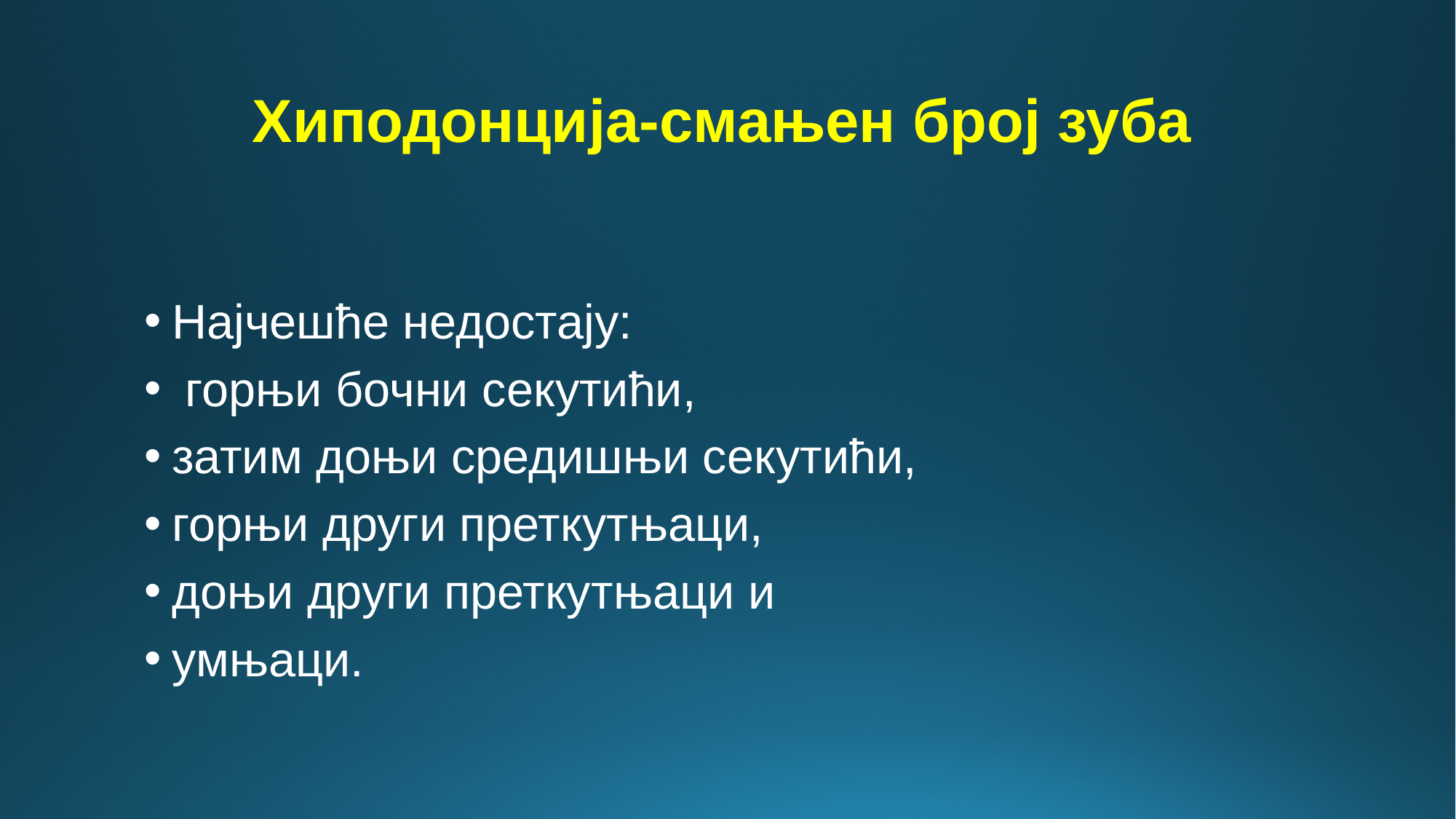

# Хиподонција-смањен број зуба

Најчешће недостају:
 горњи бочни секутићи,
затим доњи средишњи секутићи,
горњи други преткутњаци,
доњи други преткутњаци и
умњаци.